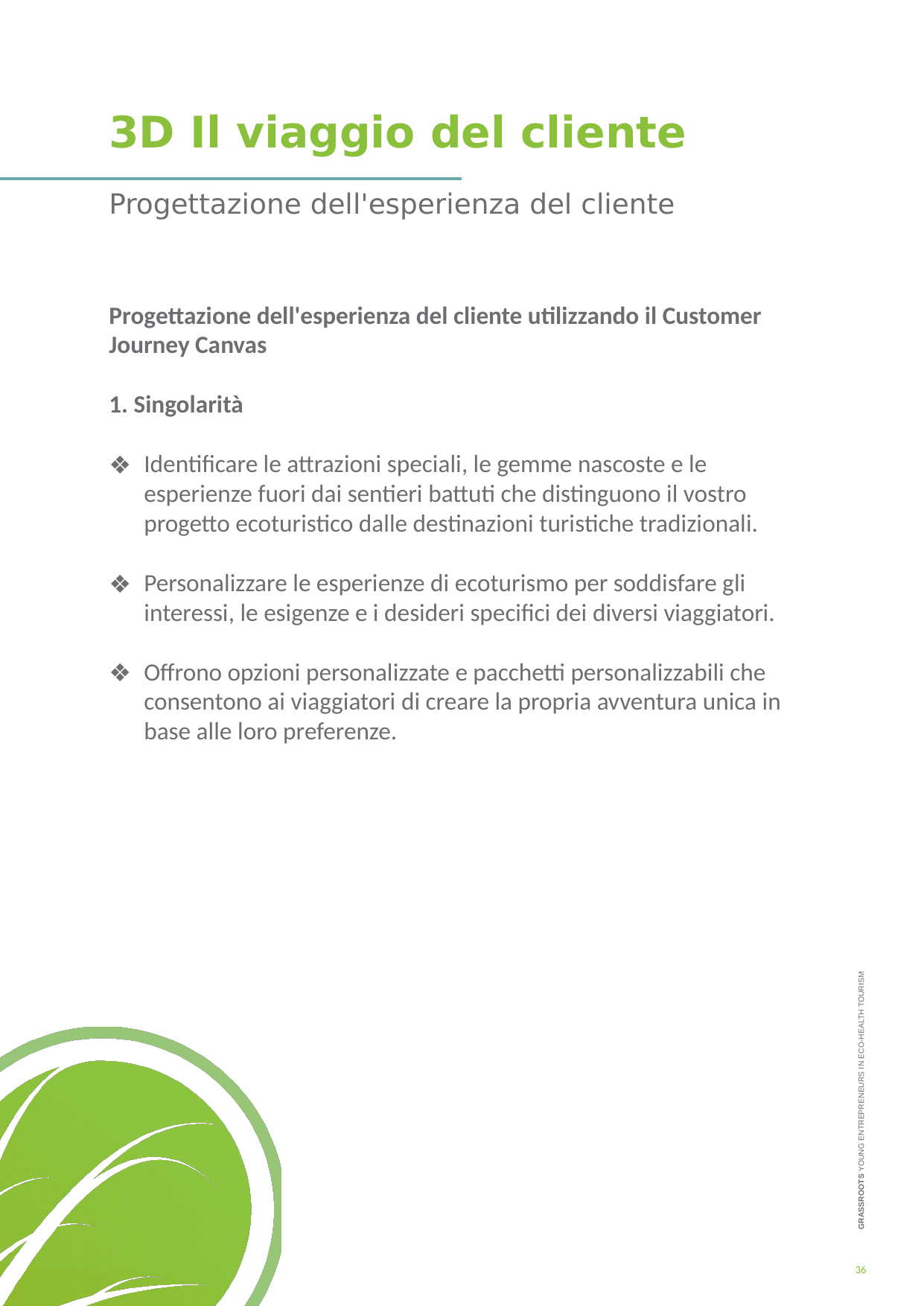

3D Il viaggio del cliente
Progettazione dell'esperienza del cliente
Progettazione dell'esperienza del cliente utilizzando il Customer Journey Canvas
1. Singolarità

Identificare le attrazioni speciali, le gemme nascoste e le esperienze fuori dai sentieri battuti che distinguono il vostro progetto ecoturistico dalle destinazioni turistiche tradizionali.

Personalizzare le esperienze di ecoturismo per soddisfare gli interessi, le esigenze e i desideri specifici dei diversi viaggiatori.

Offrono opzioni personalizzate e pacchetti personalizzabili che consentono ai viaggiatori di creare la propria avventura unica in base alle loro preferenze.

36